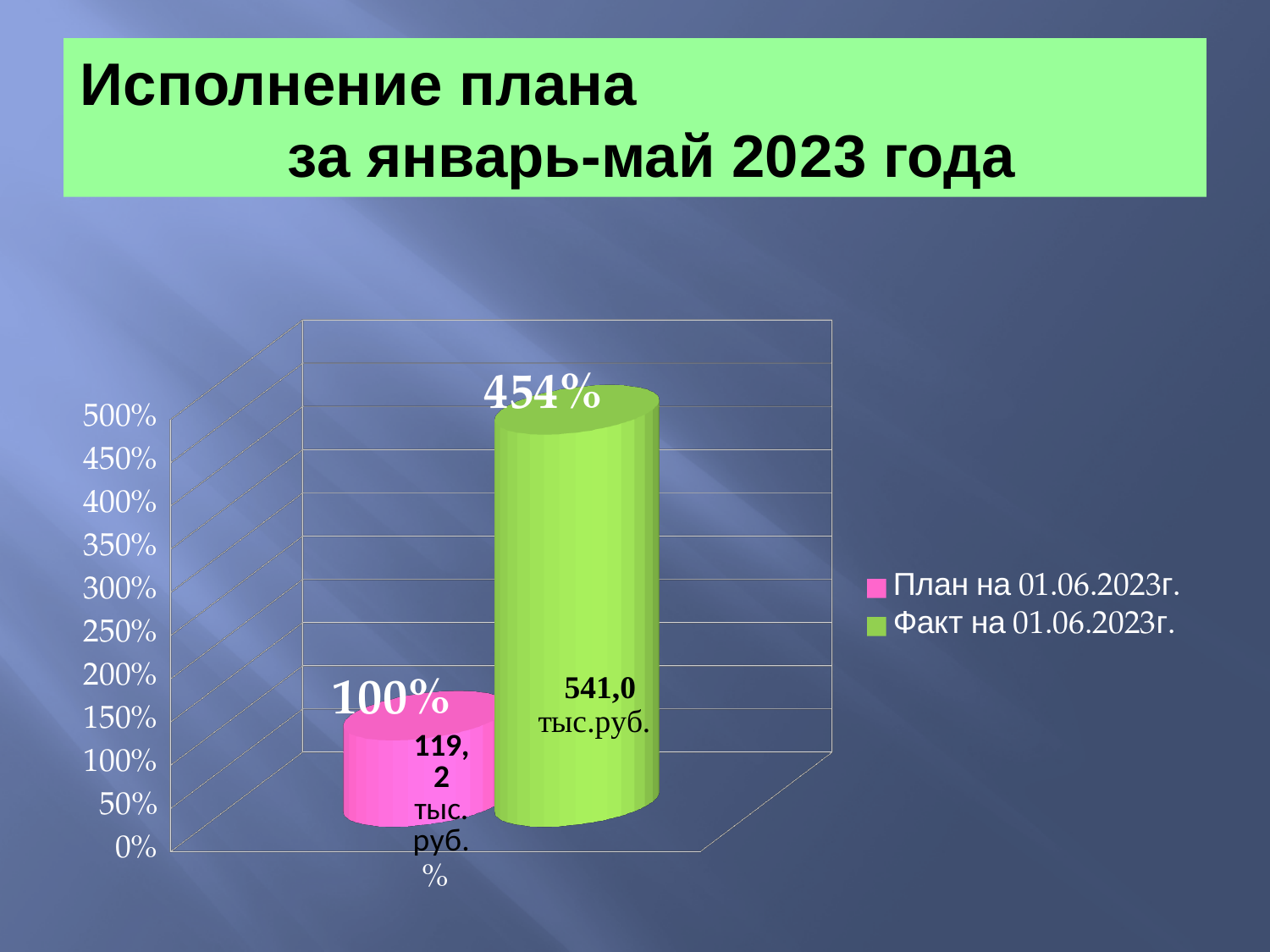

# Исполнение плана                                    за январь-май 2023 года

[unsupported chart]